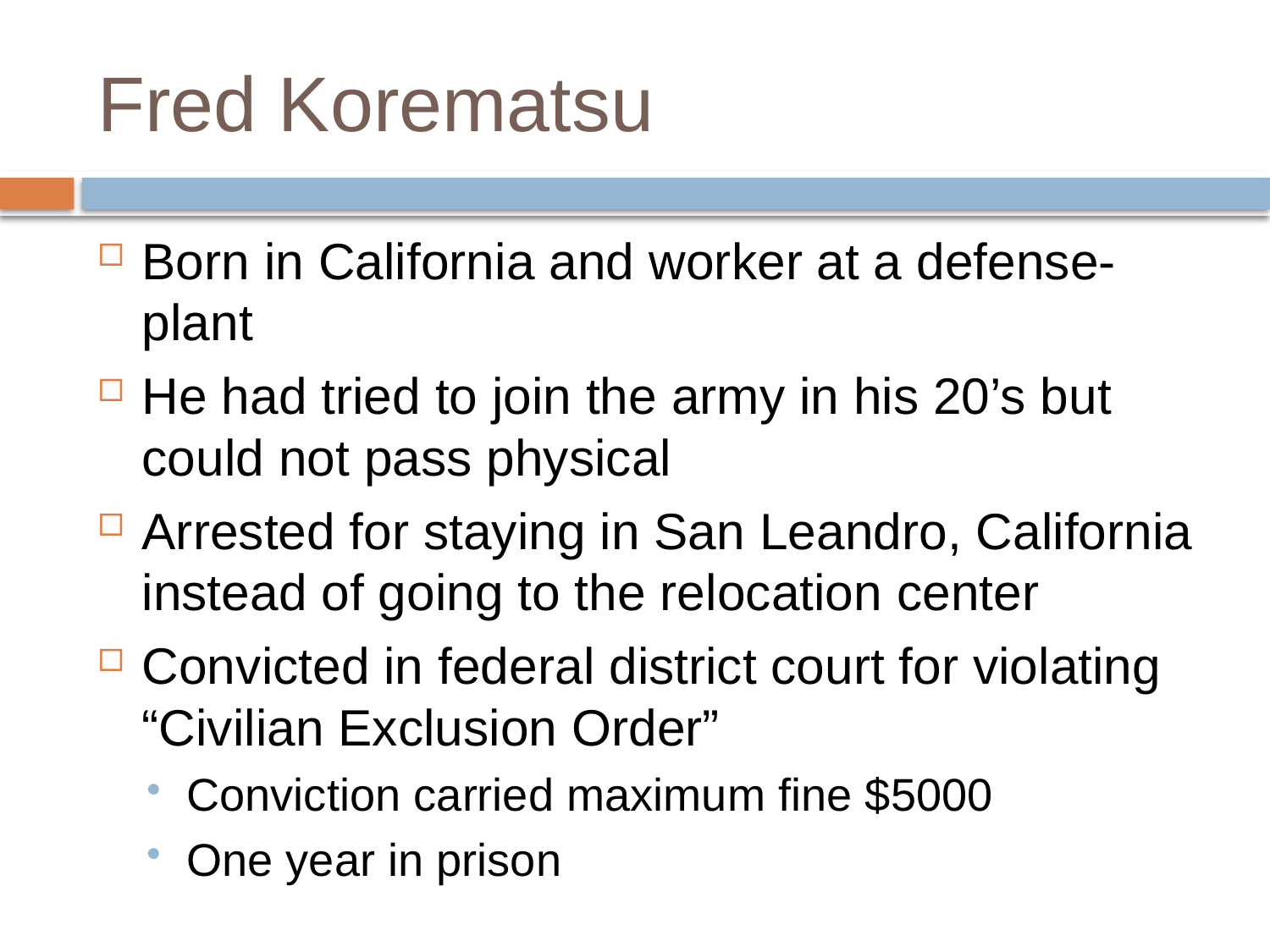

# Fred Korematsu
Born in California and worker at a defense-plant
He had tried to join the army in his 20’s but could not pass physical
Arrested for staying in San Leandro, California instead of going to the relocation center
Convicted in federal district court for violating “Civilian Exclusion Order”
Conviction carried maximum fine $5000
One year in prison